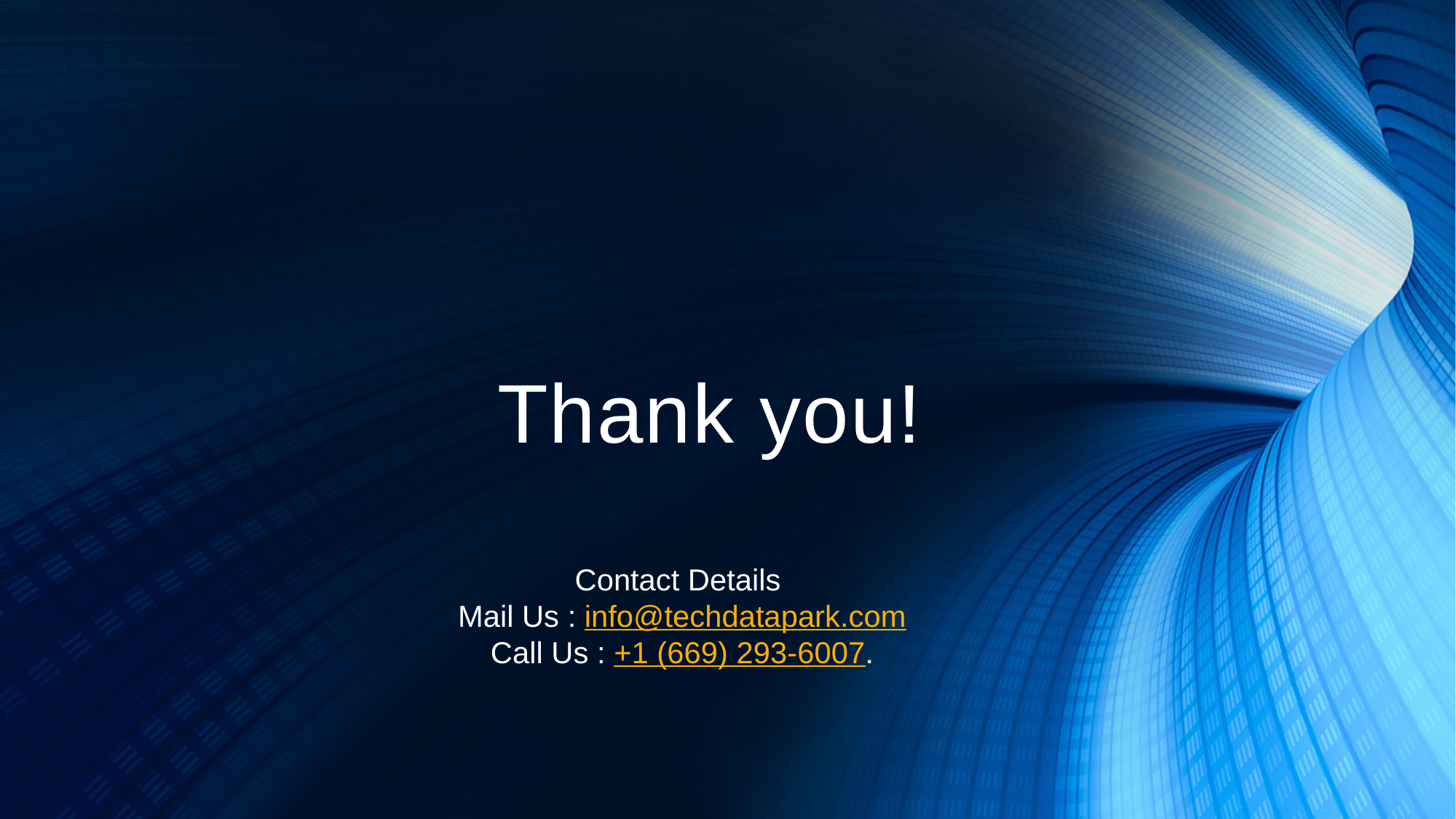

# Thank you!
Contact Details
Mail Us : info@techdatapark.com
Call Us : +1 (669) 293-6007.